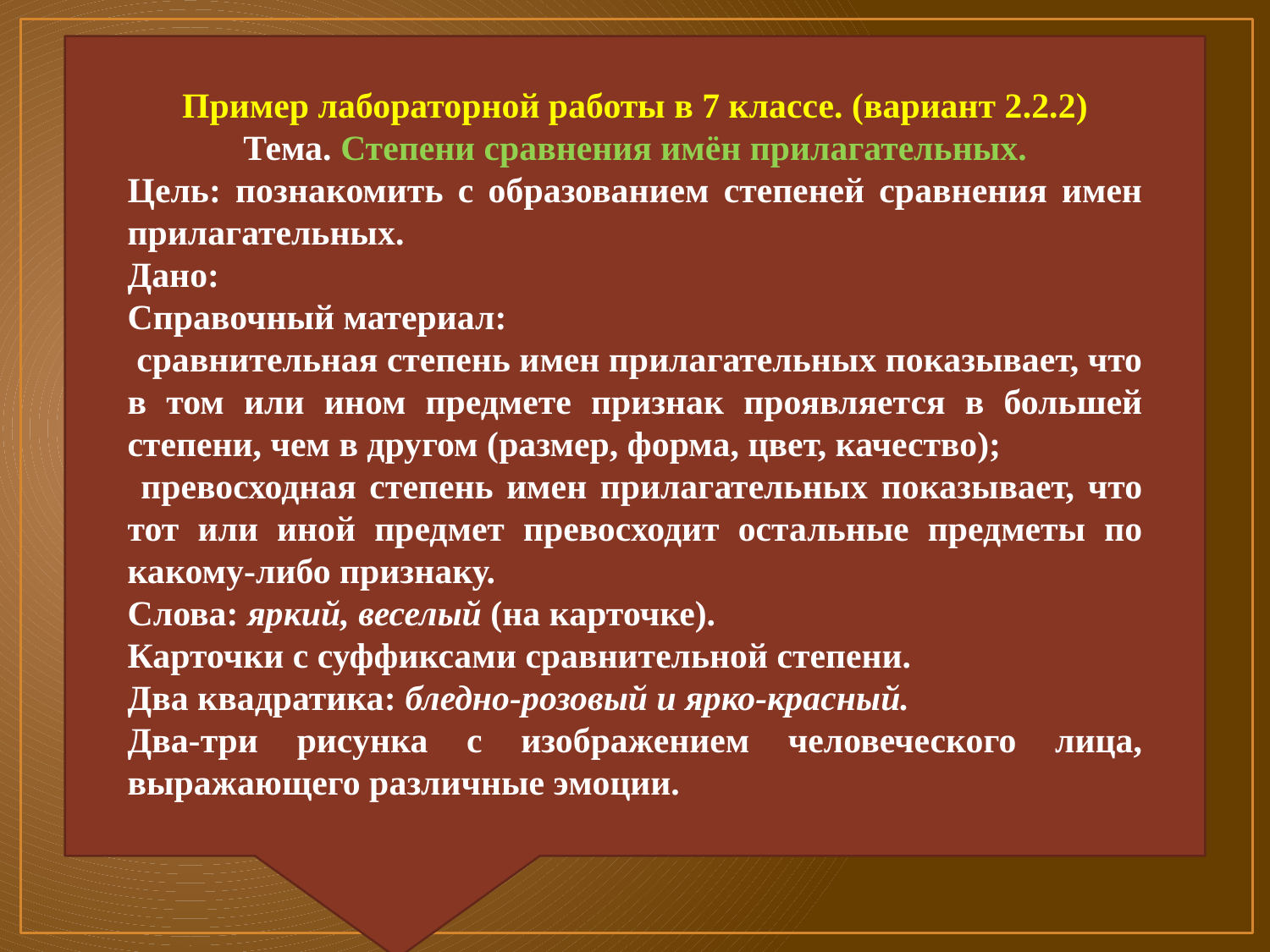

#
Пример лабораторной работы в 7 классе. (вариант 2.2.2)
Тема. Степени сравнения имён прилагательных.
Цель: познакомить с образованием степеней сравнения имен прилагательных.
Дано:
Справочный материал:
 сравнительная степень имен прилагательных показывает, что в том или ином предмете признак проявляется в большей степени, чем в другом (размер, форма, цвет, качество);
 превосходная степень имен прилагательных показывает, что тот или иной предмет превосходит остальные предметы по какому-либо признаку.
Слова: яркий, веселый (на карточке).
Карточки с суффиксами сравнительной степени.
Два квадратика: бледно-розовый и ярко-красный.
Два-три рисунка с изображением человеческого лица, выражающего различные эмоции.